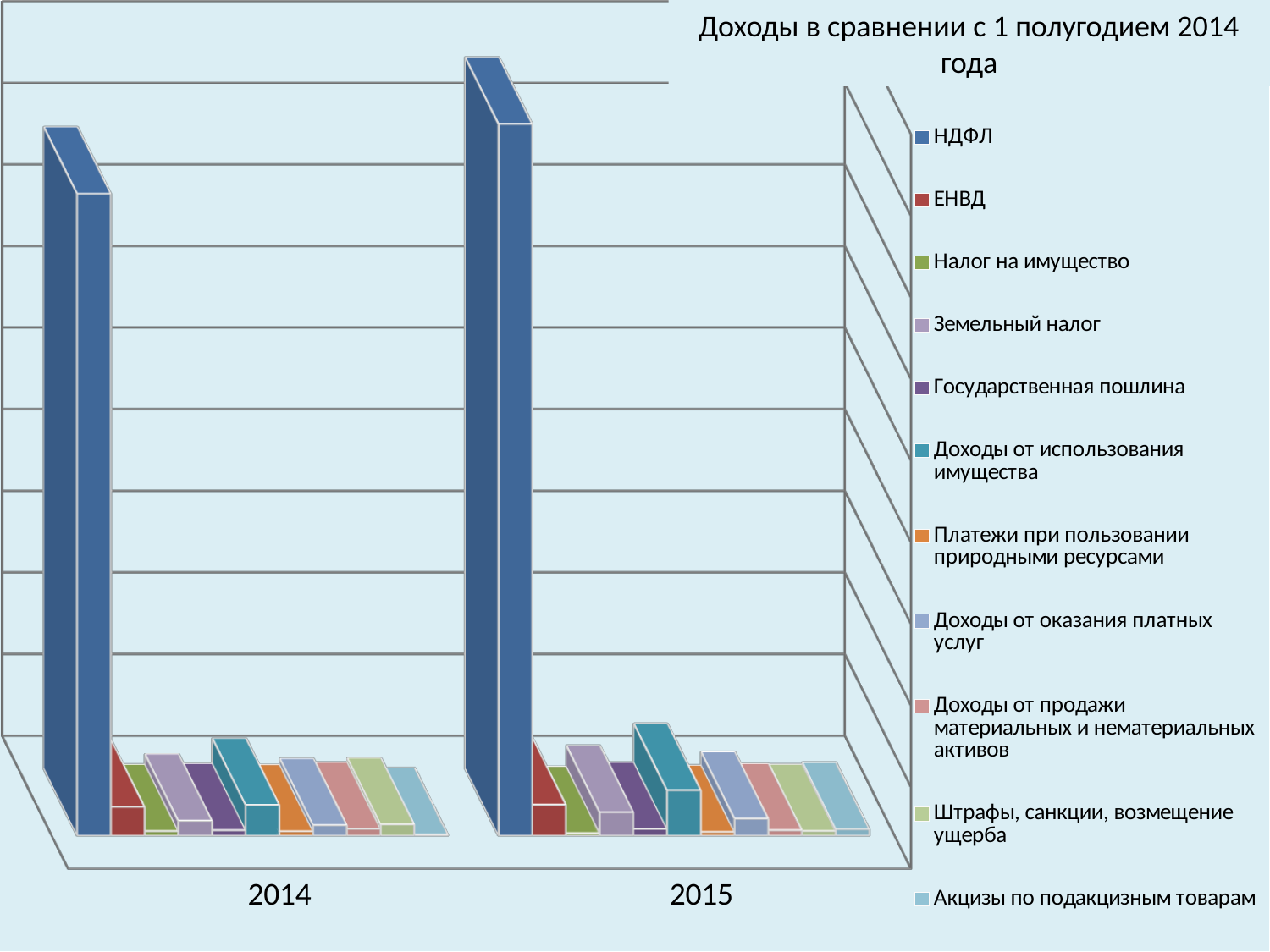

[unsupported chart]

Доходы в сравнении с 1 полугодием 2014 года